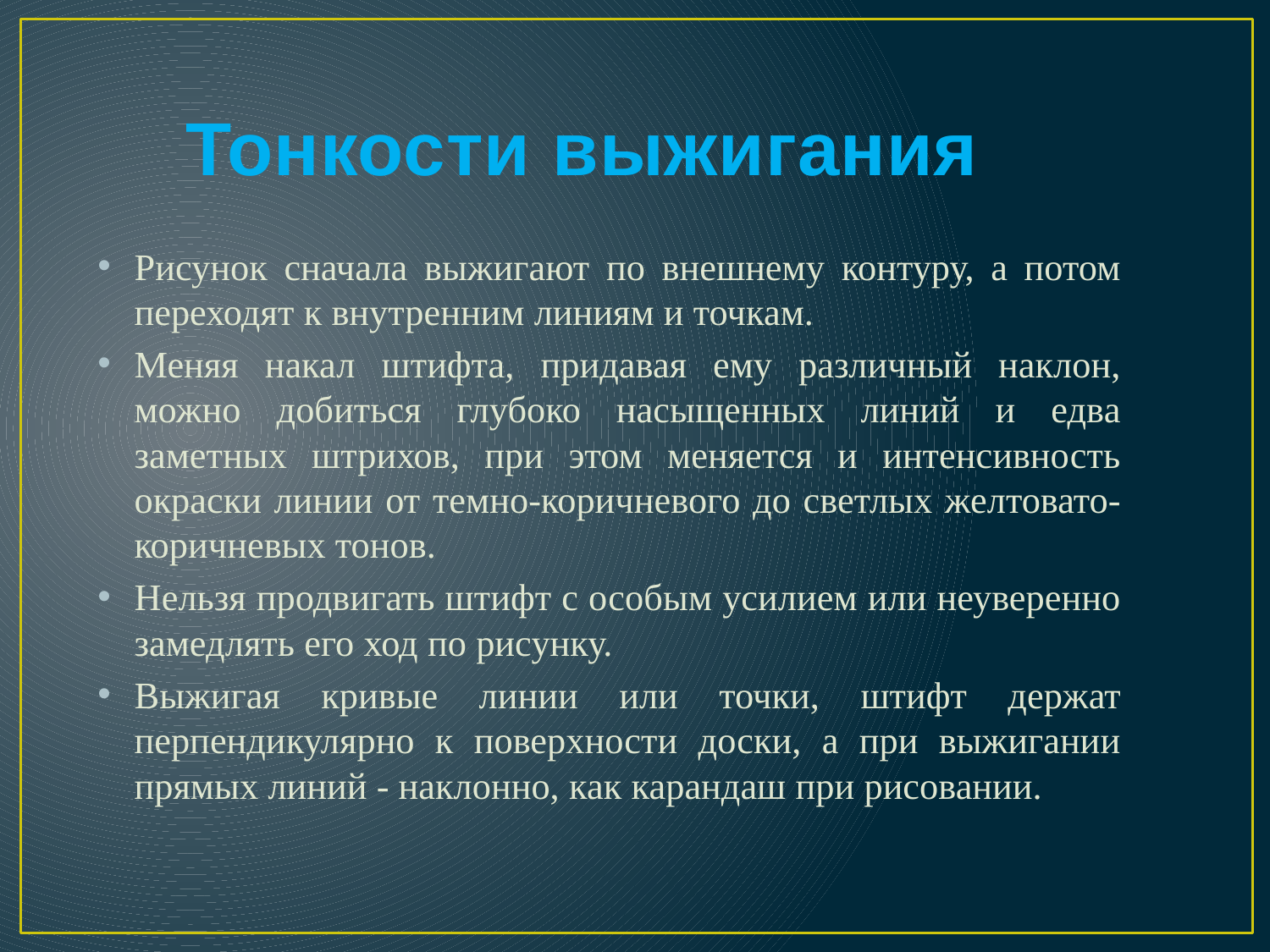

# Тонкости выжигания
Рисунок сначала выжигают по внешнему контуру, а потом переходят к внутренним линиям и точкам.
Меняя накал штифта, придавая ему различный наклон, можно добиться глубоко насыщенных линий и едва заметных штрихов, при этом меняется и интенсивность окраски линии от темно-коричневого до светлых желтовато-коричневых тонов.
Нельзя продвигать штифт с особым усилием или неуверенно замедлять его ход по рисунку.
Выжигая кривые линии или точки, штифт держат перпендикулярно к поверхности доски, а при выжигании прямых линий - наклонно, как карандаш при рисовании.